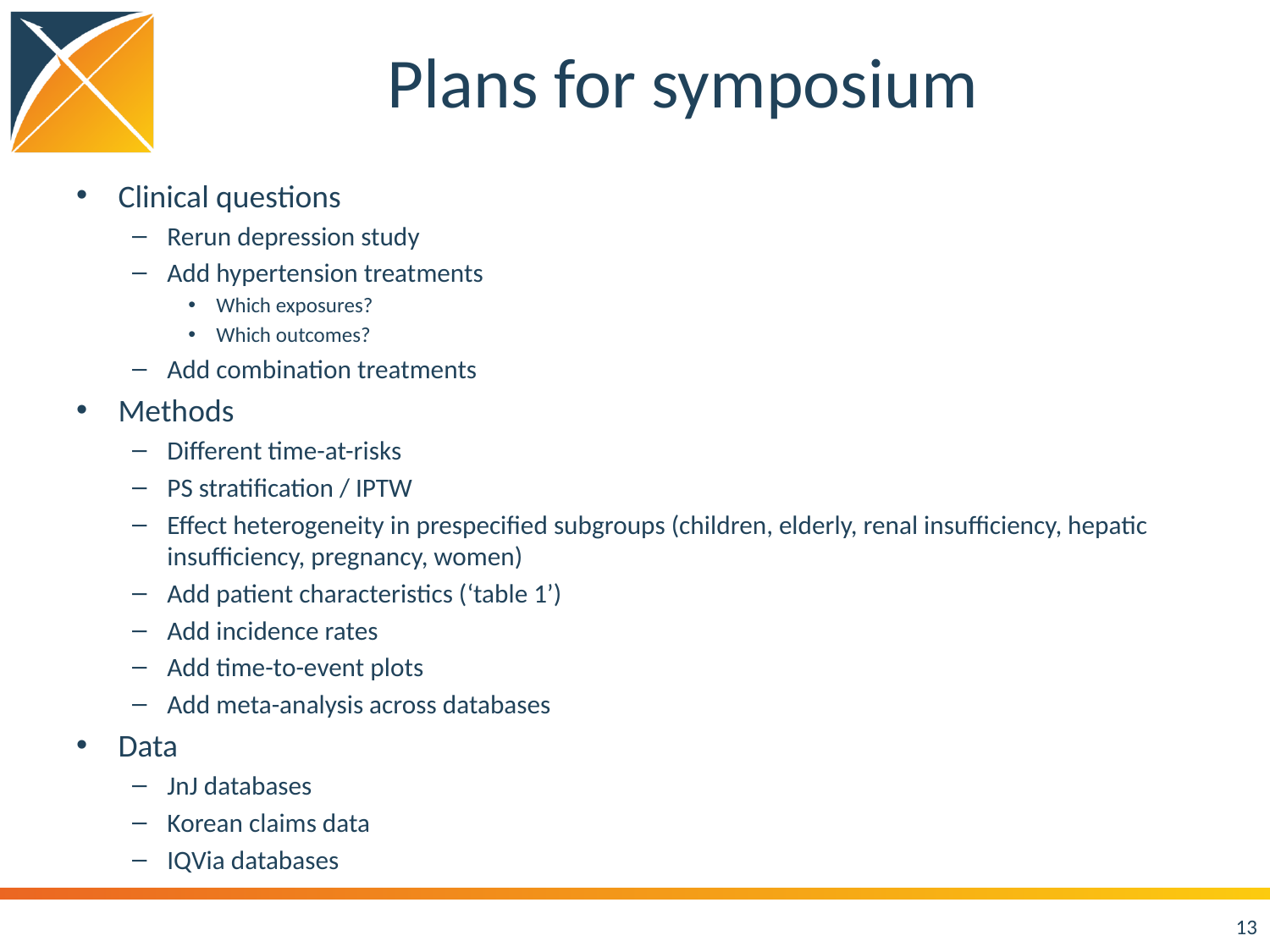

# Plans for symposium
Clinical questions
Rerun depression study
Add hypertension treatments
Which exposures?
Which outcomes?
Add combination treatments
Methods
Different time-at-risks
PS stratification / IPTW
Effect heterogeneity in prespecified subgroups (children, elderly, renal insufficiency, hepatic insufficiency, pregnancy, women)
Add patient characteristics (‘table 1’)
Add incidence rates
Add time-to-event plots
Add meta-analysis across databases
Data
JnJ databases
Korean claims data
IQVia databases

13